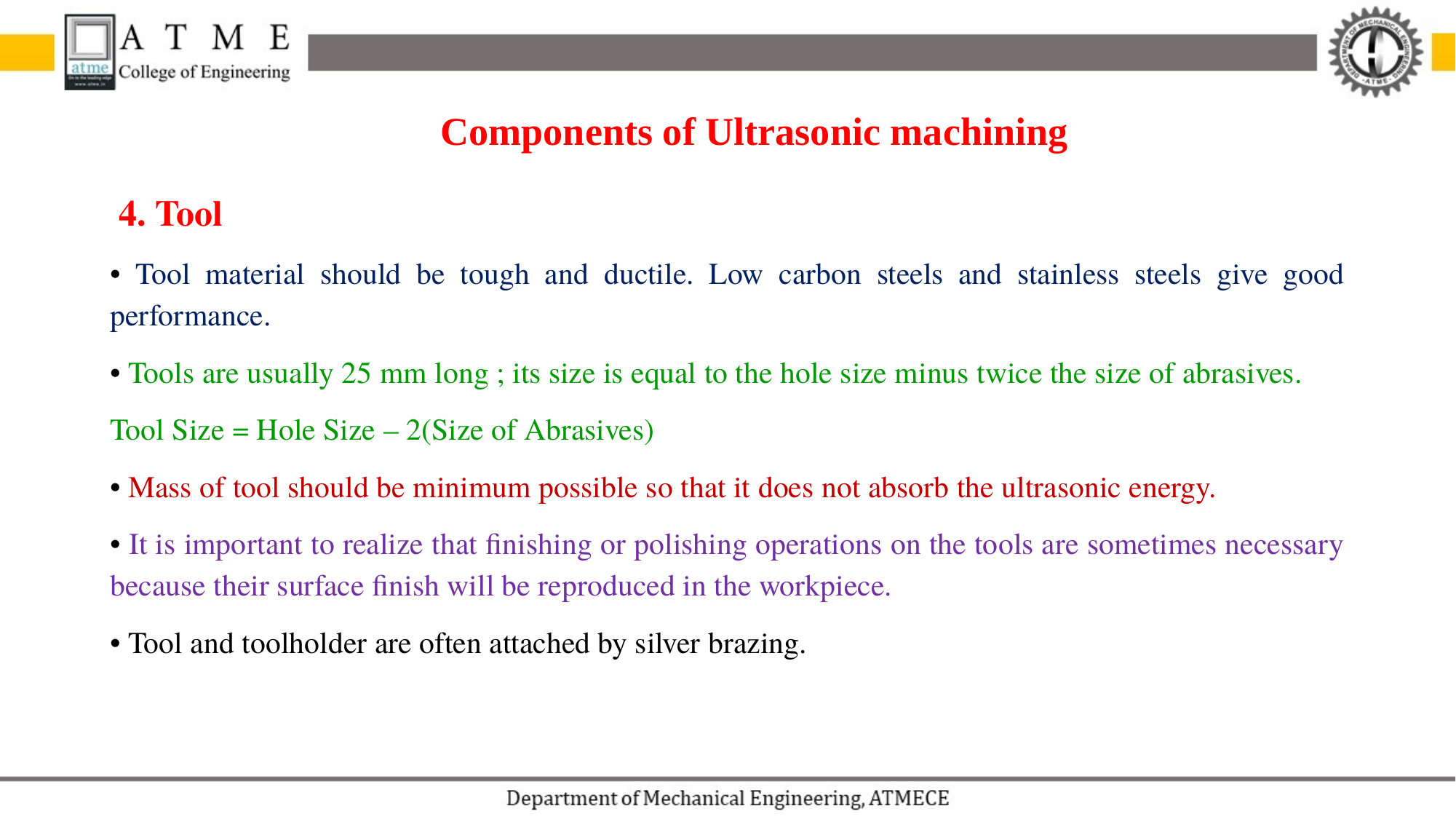

Components of Ultrasonic machining
 4. Tool
• Tool material should be tough and ductile. Low carbon steels and stainless steels give good performance.
• Tools are usually 25 mm long ; its size is equal to the hole size minus twice the size of abrasives.
Tool Size = Hole Size – 2(Size of Abrasives)
• Mass of tool should be minimum possible so that it does not absorb the ultrasonic energy.
• It is important to realize that finishing or polishing operations on the tools are sometimes necessary because their surface finish will be reproduced in the workpiece.
• Tool and toolholder are often attached by silver brazing.